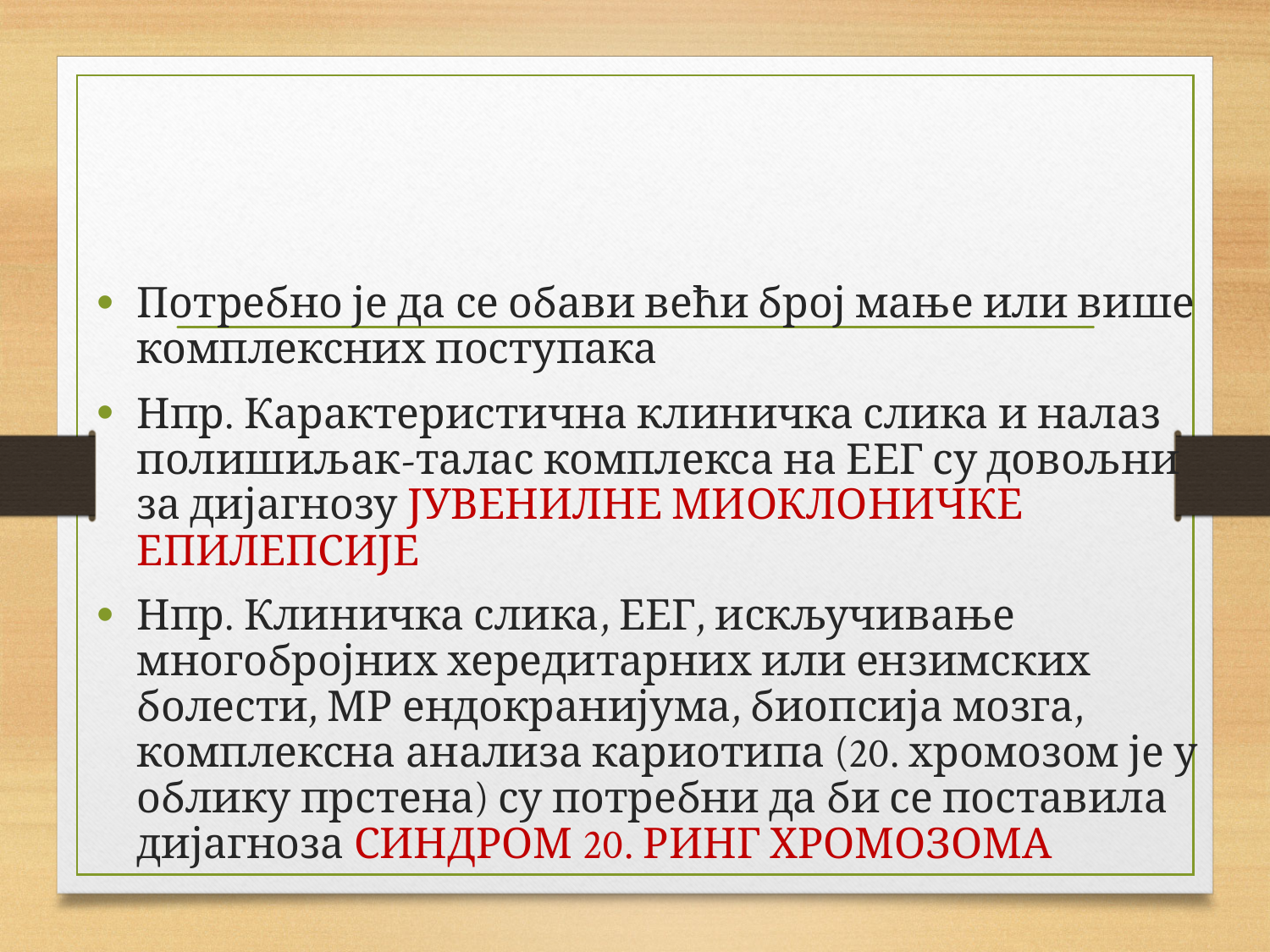

Потребно је да се обави већи број мање или више комплексних поступака
Нпр. Карактеристична клиничка слика и налаз полишиљак-талас комплекса на ЕЕГ су довољни за дијагнозу ЈУВЕНИЛНЕ МИОКЛОНИЧКЕ ЕПИЛЕПСИЈЕ
Нпр. Клиничка слика, ЕЕГ, искључивање многобројних хередитарних или ензимских болести, МР ендокранијума, биопсија мозга, комплексна анализа кариотипа (20. хромозом је у облику прстена) су потребни да би се поставила дијагноза СИНДРОМ 20. РИНГ ХРОМОЗОМА